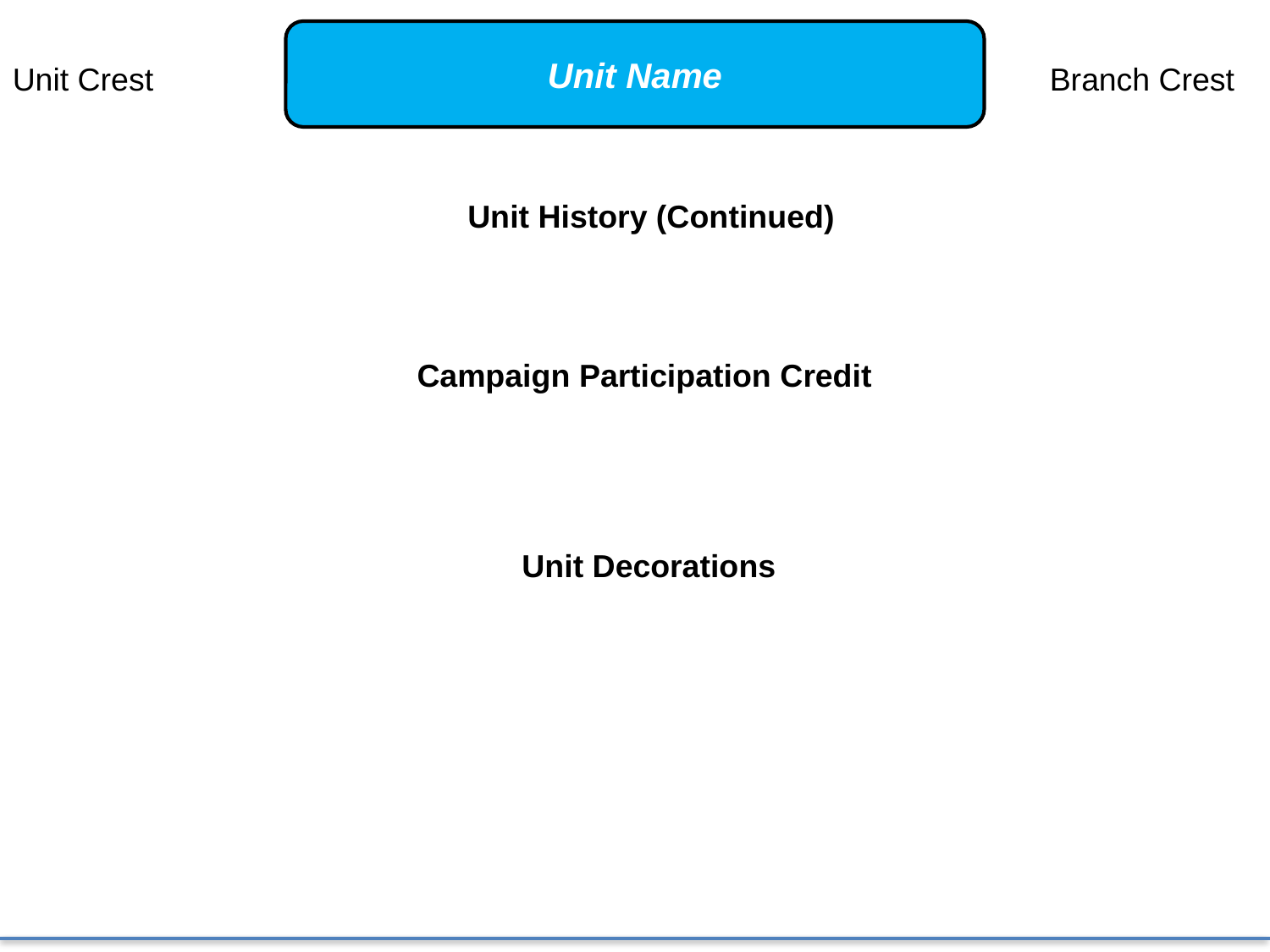

Unit Name
Unit Crest
Branch Crest
Unit History (Continued)
Campaign Participation Credit
Unit Decorations